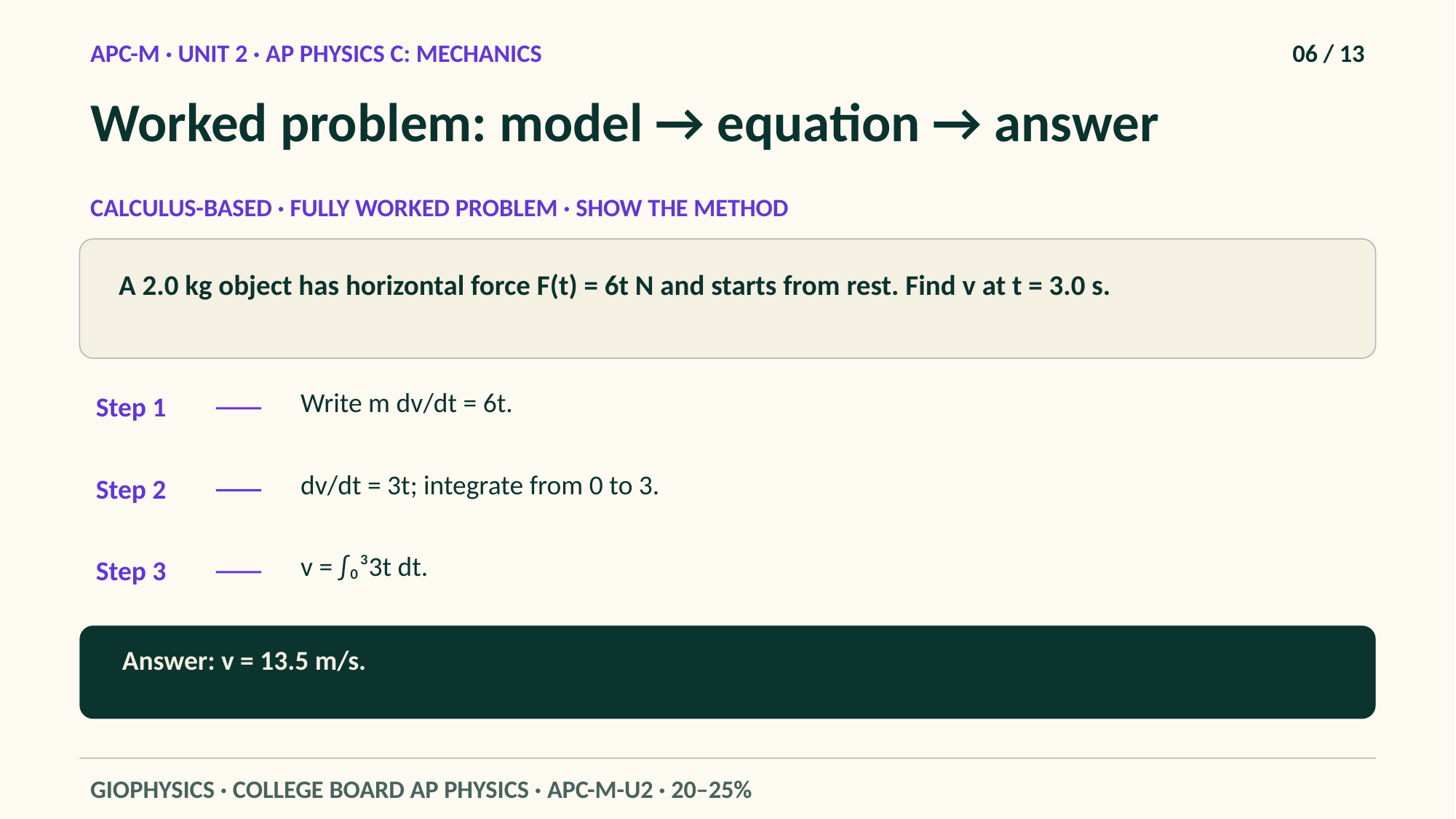

APC-M · UNIT 2 · AP PHYSICS C: MECHANICS
06 / 13
Worked problem: model → equation → answer
CALCULUS-BASED · FULLY WORKED PROBLEM · SHOW THE METHOD

A 2.0 kg object has horizontal force F(t) = 6t N and starts from rest. Find v at t = 3.0 s.
Write m dv/dt = 6t.
Step 1

dv/dt = 3t; integrate from 0 to 3.
Step 2

v = ∫₀³3t dt.
Step 3

Answer: v = 13.5 m/s.

GIOPHYSICS · COLLEGE BOARD AP PHYSICS · APC-M-U2 · 20–25%